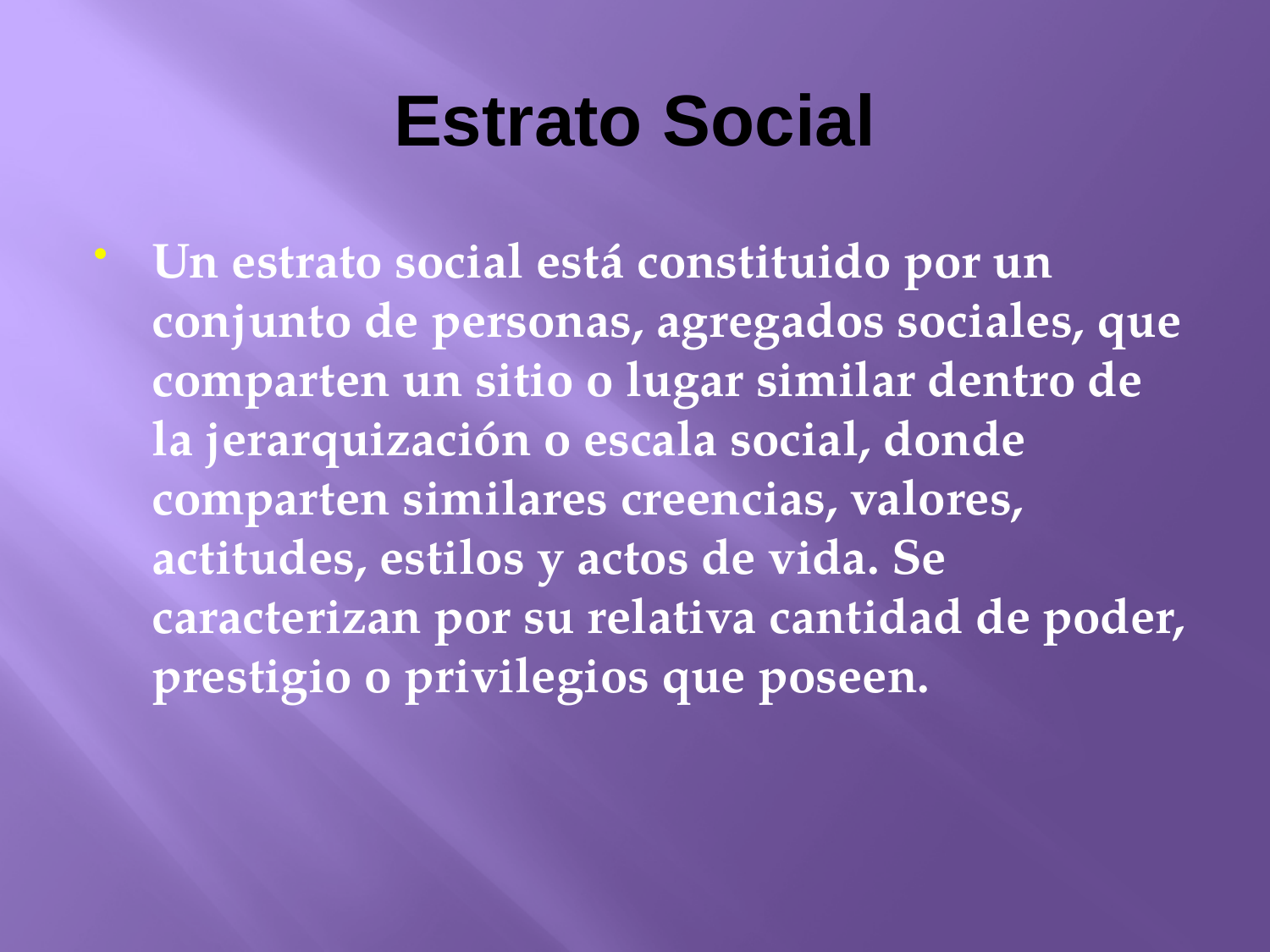

# Estrato Social
Un estrato social está constituido por un conjunto de personas, agregados sociales, que comparten un sitio o lugar similar dentro de la jerarquización o escala social, donde comparten similares creencias, valores, actitudes, estilos y actos de vida. Se caracterizan por su relativa cantidad de poder, prestigio o privilegios que poseen.